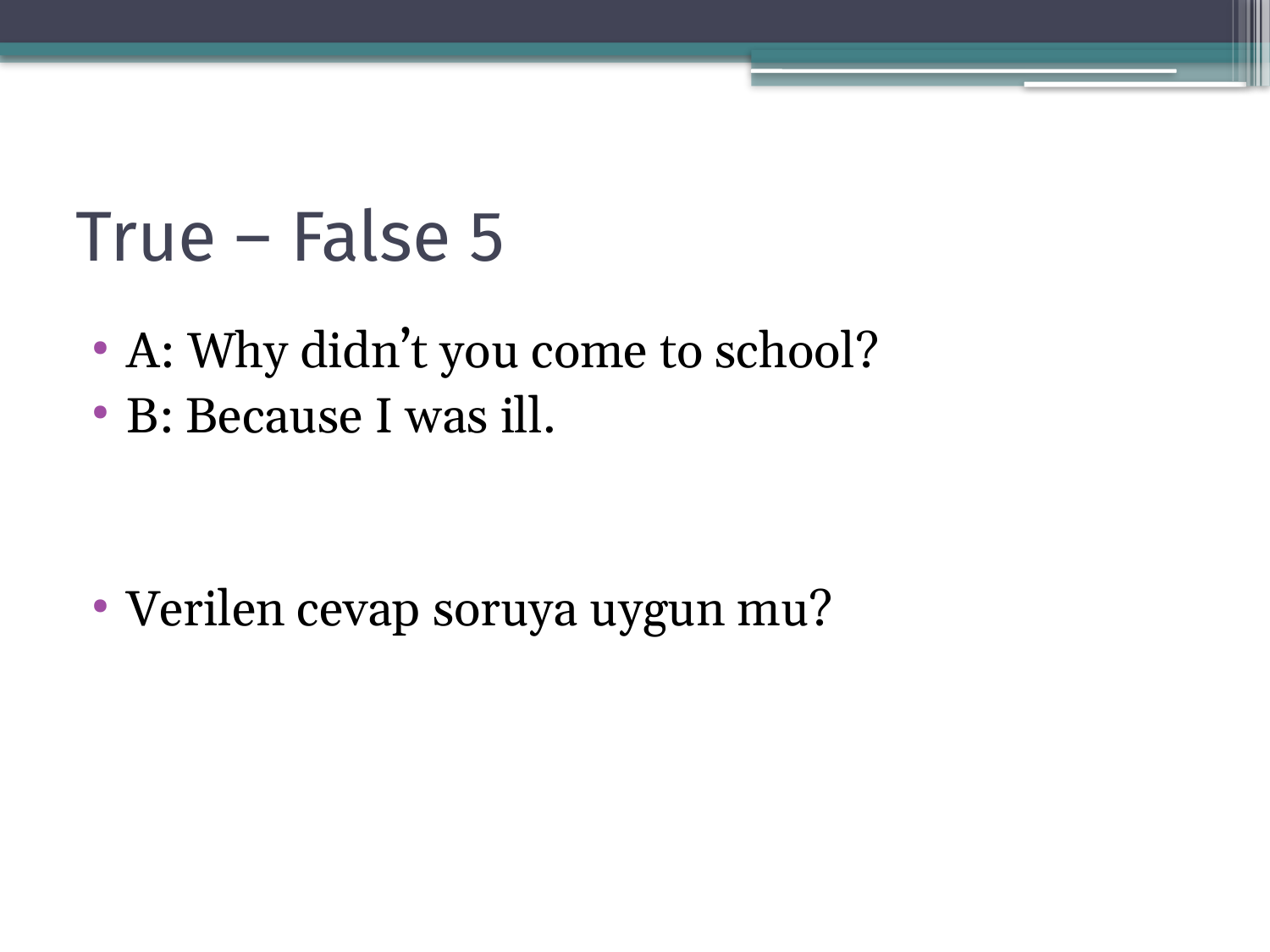

# True – False 5
A: Why didn’t you come to school?
B: Because I was ill.

Verilen cevap soruya uygun mu?